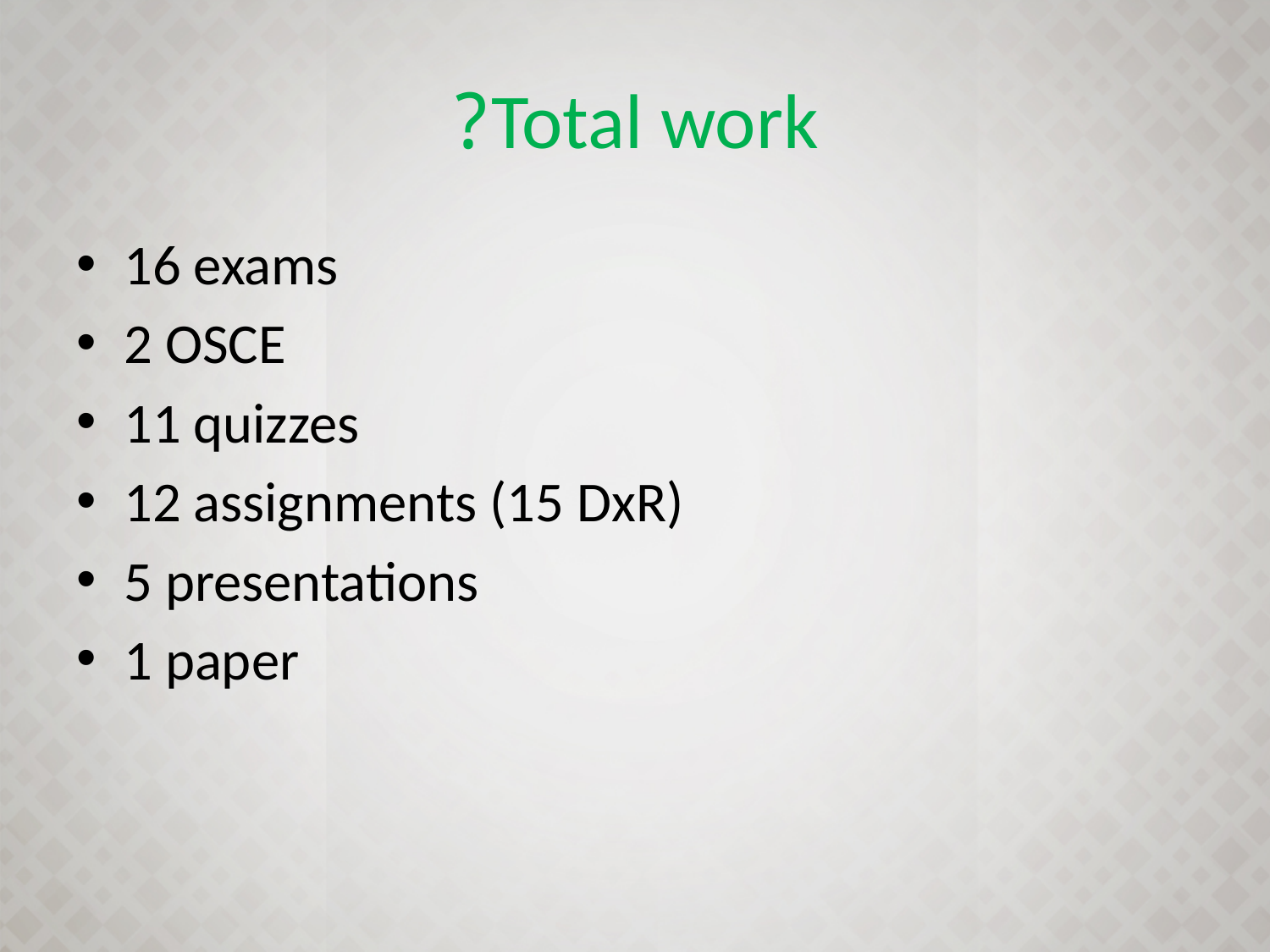

# Total work?
16 exams
2 OSCE
11 quizzes
12 assignments (15 DxR)
5 presentations
1 paper